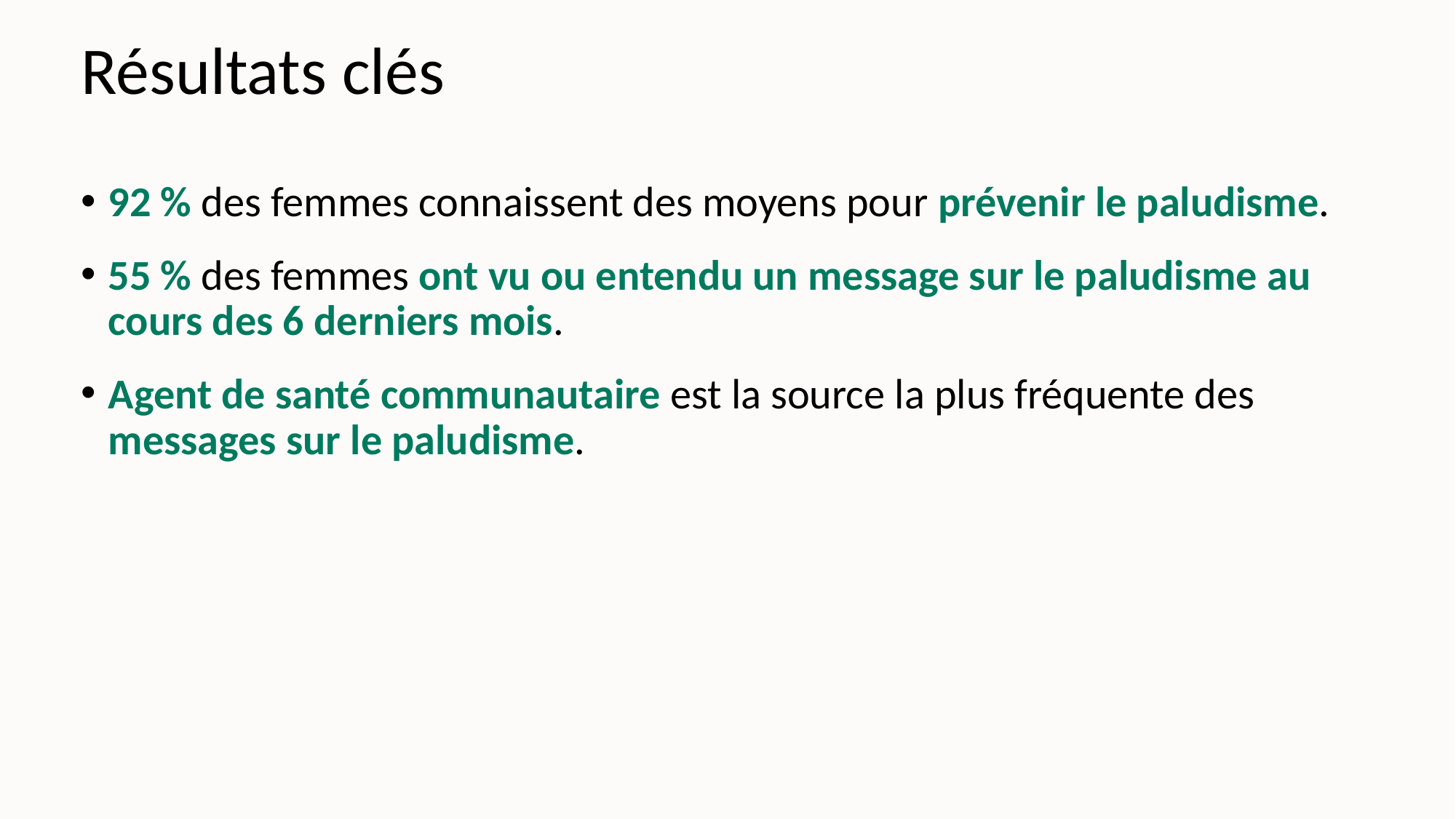

# Résultats clés
92 % des femmes connaissent des moyens pour prévenir le paludisme.
55 % des femmes ont vu ou entendu un message sur le paludisme au cours des 6 derniers mois.
Agent de santé communautaire est la source la plus fréquente des messages sur le paludisme.